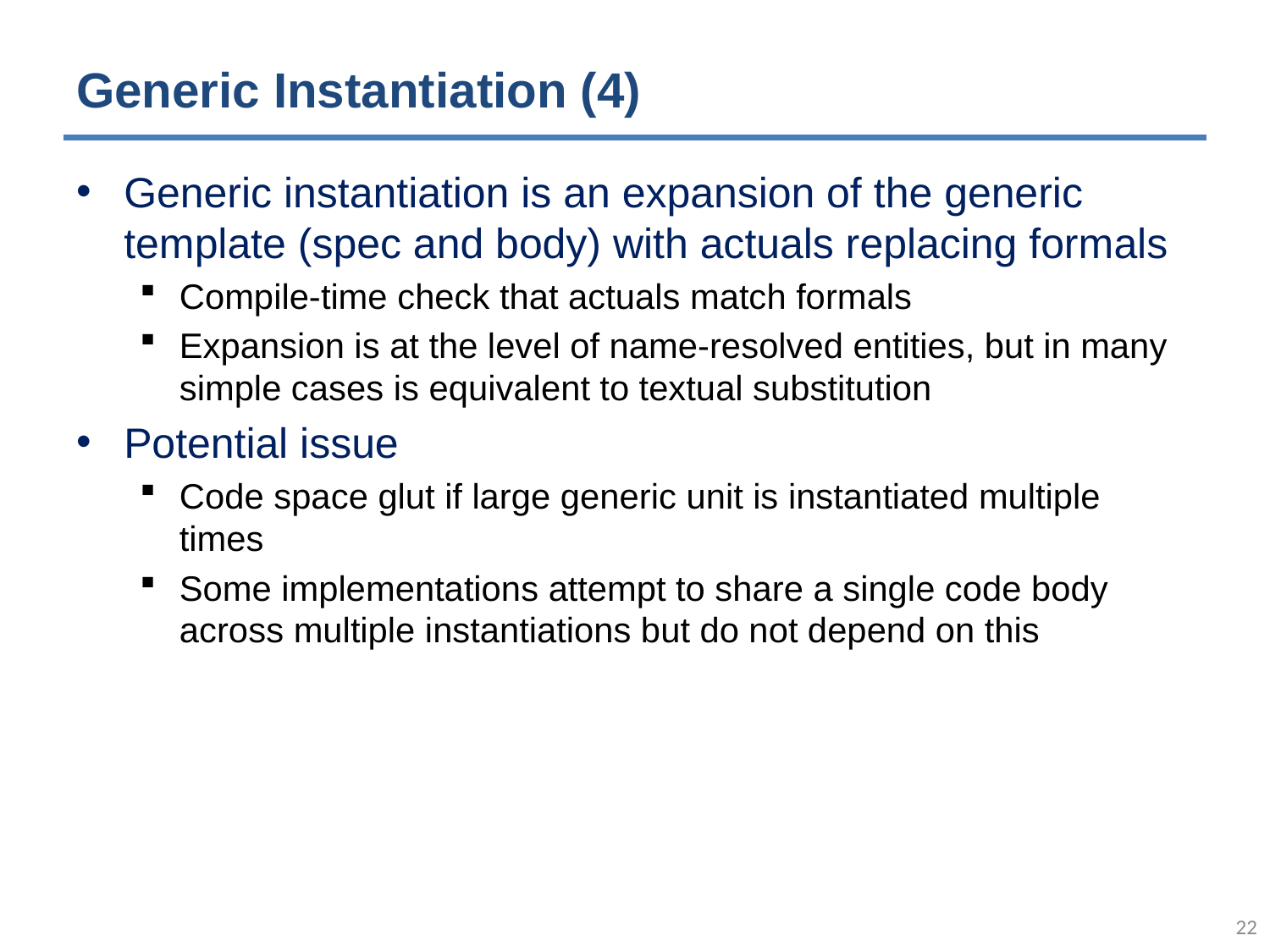

# Generic Instantiation (4)
Generic instantiation is an expansion of the generic template (spec and body) with actuals replacing formals
Compile-time check that actuals match formals
Expansion is at the level of name-resolved entities, but in many simple cases is equivalent to textual substitution
Potential issue
Code space glut if large generic unit is instantiated multiple times
Some implementations attempt to share a single code body across multiple instantiations but do not depend on this
22